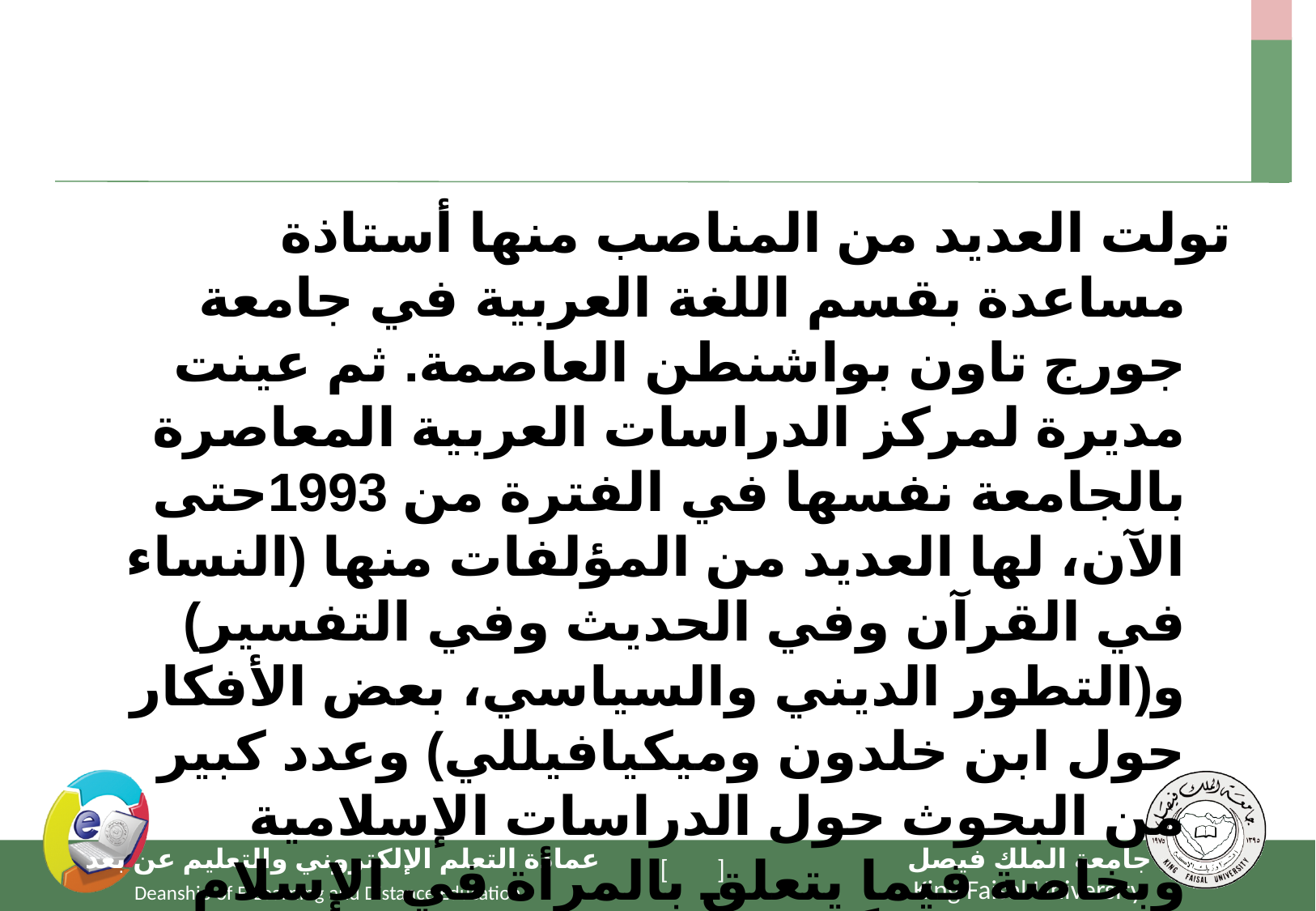

#
تولت العديد من المناصب منها أستاذة مساعدة بقسم اللغة العربية في جامعة جورج تاون بواشنطن العاصمة. ثم عينت مديرة لمركز الدراسات العربية المعاصرة بالجامعة نفسها في الفترة من 1993حتى الآن، لها العديد من المؤلفات منها (النساء في القرآن وفي الحديث وفي التفسير) و(التطور الديني والسياسي، بعض الأفكار حول ابن خلدون وميكيافيللي) وعدد كبير من البحوث حول الدراسات الإسلامية وبخاصة فيما يتعلق بالمرأة في الإسلام قديما وحديثاً.  عضو مؤسس في المجلس الأمريكي لجمعيات الدراسات الإسلامية، وعضو في الجمعية الاستشراقية الأمريكية وعضو الرابطة الأمريكية لمعلمي اللغة العربية